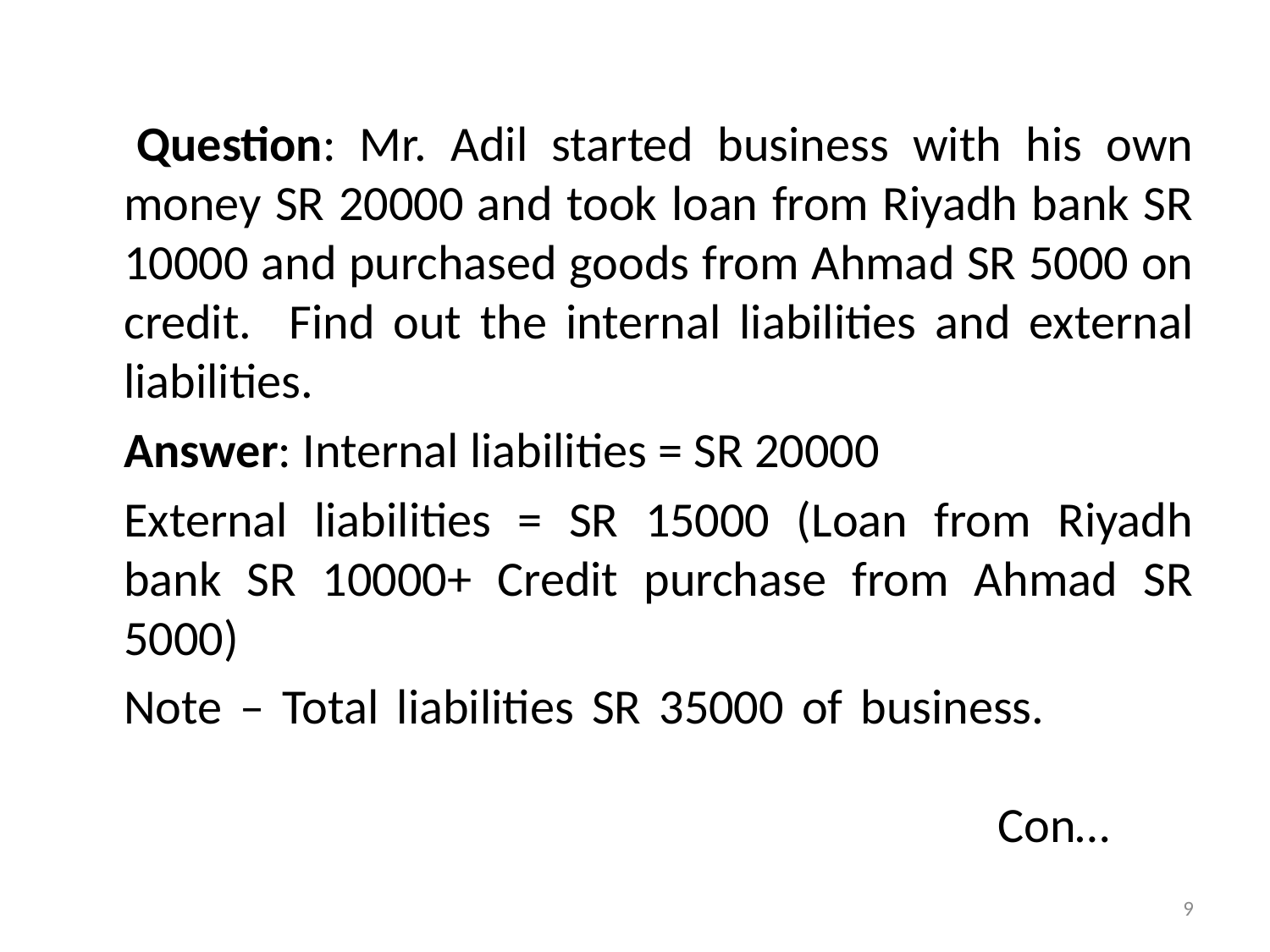

Question: Mr. Adil started business with his own money SR 20000 and took loan from Riyadh bank SR 10000 and purchased goods from Ahmad SR 5000 on credit.  Find out the internal liabilities and external liabilities.
	Answer: Internal liabilities = SR 20000
	External liabilities = SR 15000 (Loan from Riyadh bank SR 10000+ Credit purchase from Ahmad SR 5000)
	Note – Total liabilities SR 35000 of business.	 															          Con…

9